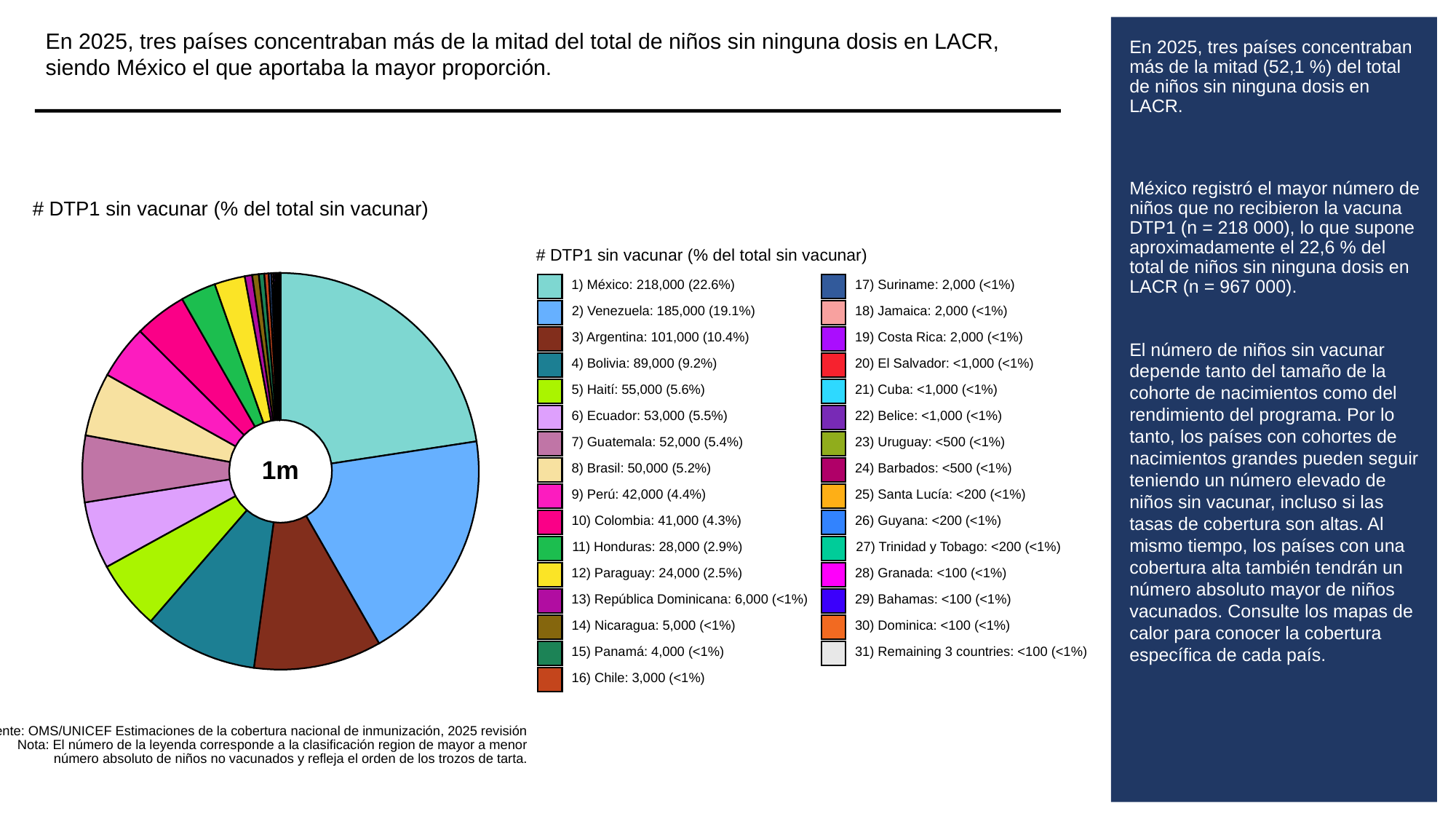

En 2025, tres países concentraban más de la mitad del total de niños sin ninguna dosis en LACR, siendo México el que aportaba la mayor proporción.
# En 2025, tres países concentraban más de la mitad (52,1 %) del total de niños sin ninguna dosis en LACR.

México registró el mayor número de niños que no recibieron la vacuna DTP1 (n = 218 000), lo que supone aproximadamente el 22,6 % del total de niños sin ninguna dosis en LACR (n = 967 000).

El número de niños sin vacunar depende tanto del tamaño de la cohorte de nacimientos como del rendimiento del programa. Por lo tanto, los países con cohortes de nacimientos grandes pueden seguir teniendo un número elevado de niños sin vacunar, incluso si las tasas de cobertura son altas. Al mismo tiempo, los países con una cobertura alta también tendrán un número absoluto mayor de niños vacunados. Consulte los mapas de calor para conocer la cobertura específica de cada país.

# DTP1 sin vacunar (% del total sin vacunar)
# DTP1 sin vacunar (% del total sin vacunar)

1) México: 218,000 (22.6%)
17) Suriname: 2,000 (<1%)

2) Venezuela: 185,000 (19.1%)
18) Jamaica: 2,000 (<1%)

3) Argentina: 101,000 (10.4%)
19) Costa Rica: 2,000 (<1%)

4) Bolivia: 89,000 (9.2%)
20) El Salvador: <1,000 (<1%)

5) Haití: 55,000 (5.6%)
21) Cuba: <1,000 (<1%)

6) Ecuador: 53,000 (5.5%)
22) Belice: <1,000 (<1%)

7) Guatemala: 52,000 (5.4%)
23) Uruguay: <500 (<1%)

1m
8) Brasil: 50,000 (5.2%)
24) Barbados: <500 (<1%)

9) Perú: 42,000 (4.4%)
25) Santa Lucía: <200 (<1%)

10) Colombia: 41,000 (4.3%)
26) Guyana: <200 (<1%)

11) Honduras: 28,000 (2.9%)
27) Trinidad y Tobago: <200 (<1%)

12) Paraguay: 24,000 (2.5%)
28) Granada: <100 (<1%)

13) República Dominicana: 6,000 (<1%)
29) Bahamas: <100 (<1%)

14) Nicaragua: 5,000 (<1%)
30) Dominica: <100 (<1%)

15) Panamá: 4,000 (<1%)
31) Remaining 3 countries: <100 (<1%)

16) Chile: 3,000 (<1%)
Fuente: OMS/UNICEF Estimaciones de la cobertura nacional de inmunización, 2025 revisión
Nota: El número de la leyenda corresponde a la clasificación region de mayor a menor
número absoluto de niños no vacunados y refleja el orden de los trozos de tarta.